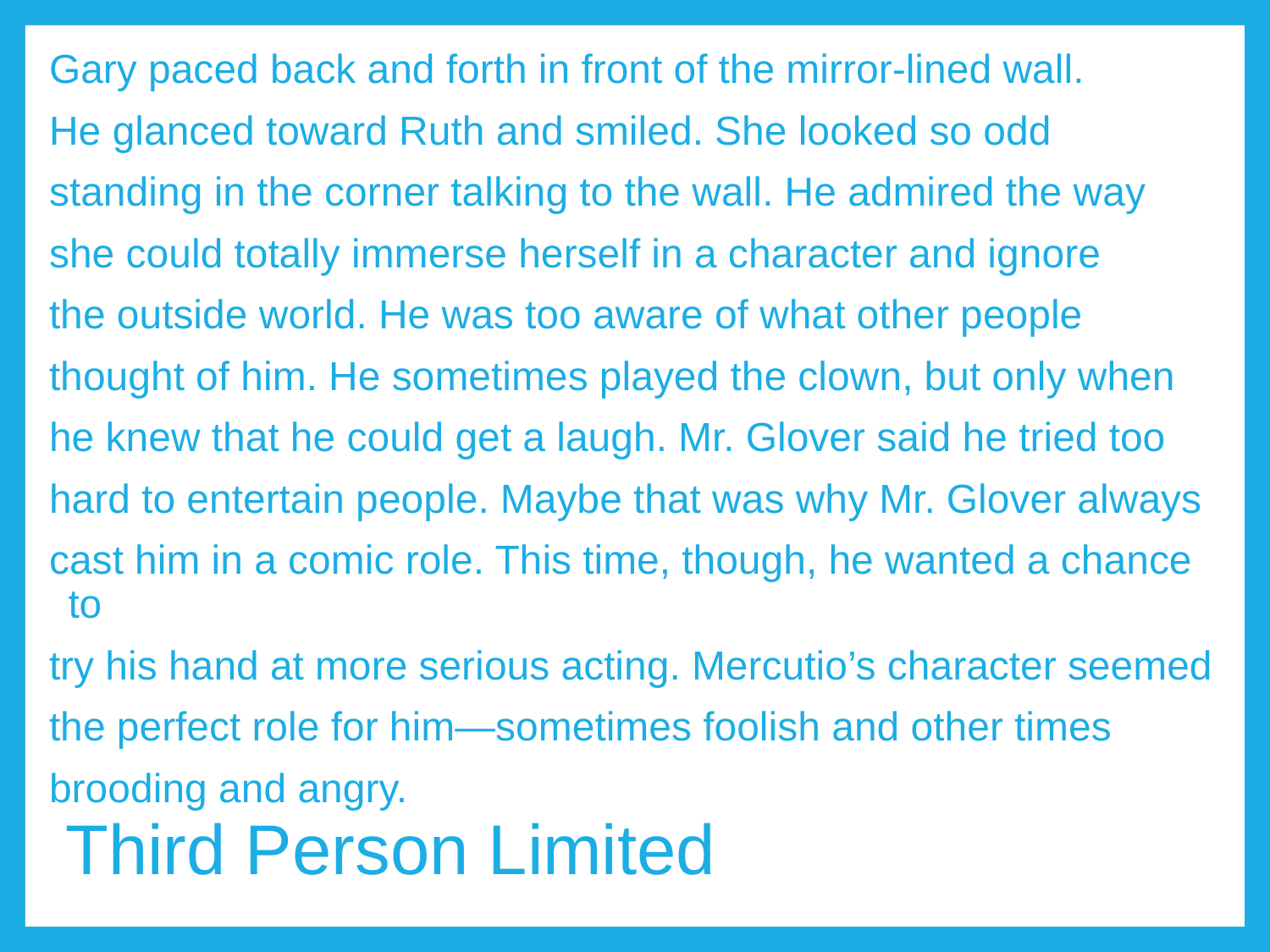

Gary paced back and forth in front of the mirror-lined wall.
He glanced toward Ruth and smiled. She looked so odd
standing in the corner talking to the wall. He admired the way
she could totally immerse herself in a character and ignore
the outside world. He was too aware of what other people
thought of him. He sometimes played the clown, but only when
he knew that he could get a laugh. Mr. Glover said he tried too
hard to entertain people. Maybe that was why Mr. Glover always
cast him in a comic role. This time, though, he wanted a chance to
try his hand at more serious acting. Mercutio’s character seemed
the perfect role for him—sometimes foolish and other times
brooding and angry.
# Third Person Limited